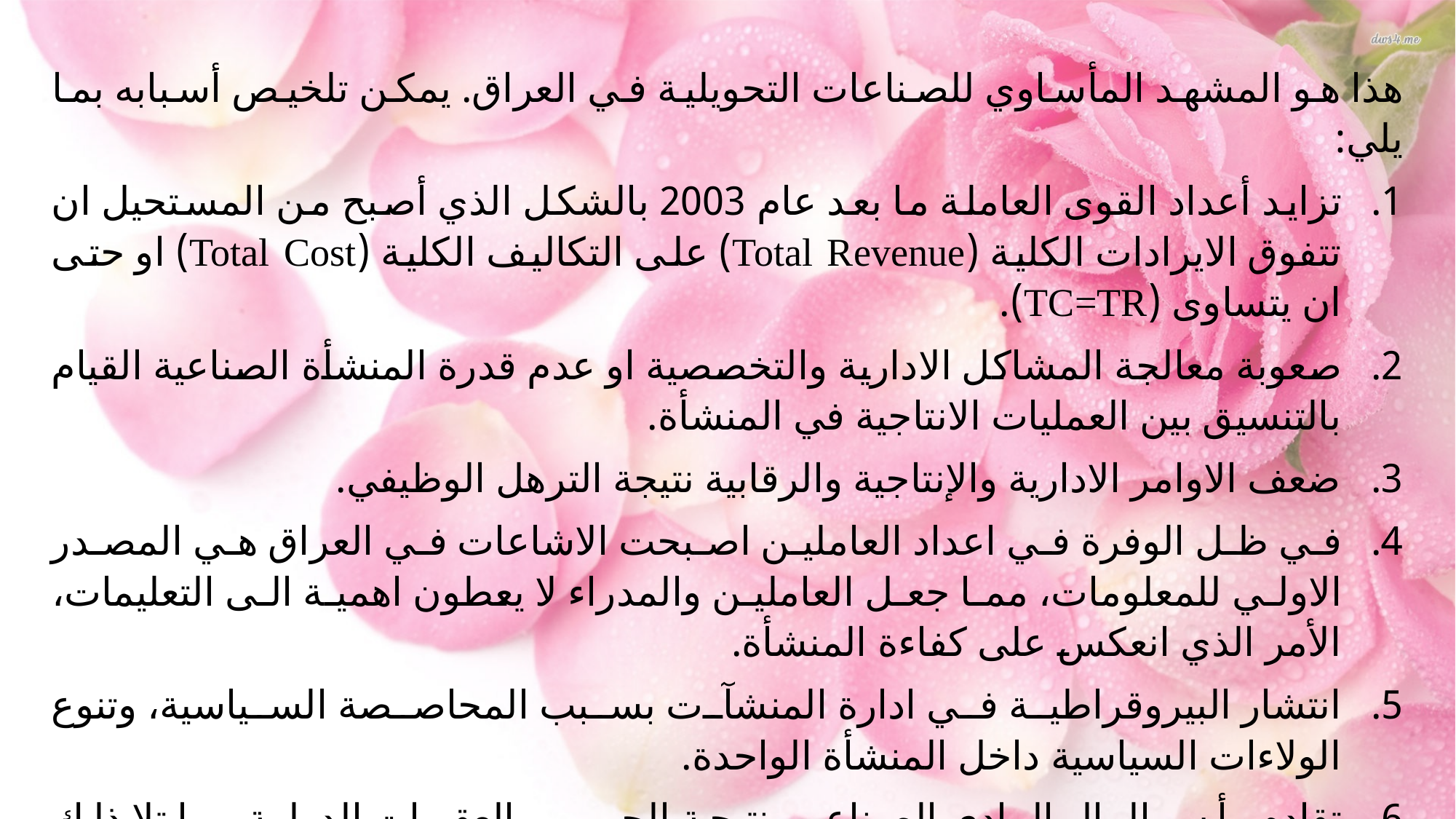

هذا هو المشهد المأساوي للصناعات التحويلية في العراق. يمكن تلخيص أسبابه بما يلي:
تزايد أعداد القوى العاملة ما بعد عام 2003 بالشكل الذي أصبح من المستحيل ان تتفوق الايرادات الكلية (Total Revenue) على التكاليف الكلية (Total Cost) او حتى ان يتساوى (TC=TR).
صعوبة معالجة المشاكل الادارية والتخصصية او عدم قدرة المنشأة الصناعية القيام بالتنسيق بين العمليات الانتاجية في المنشأة.
ضعف الاوامر الادارية والإنتاجية والرقابية نتيجة الترهل الوظيفي.
في ظل الوفرة في اعداد العاملين اصبحت الاشاعات في العراق هي المصدر الاولي للمعلومات، مما جعل العاملين والمدراء لا يعطون اهمية الى التعليمات، الأمر الذي انعكس على كفاءة المنشأة.
انتشار البيروقراطية في ادارة المنشآت بسبب المحاصصة السياسية، وتنوع الولاءات السياسية داخل المنشأة الواحدة.
تقادم رأس المال المادي الصناعي، نتيجة الحروب والعقوبات الدولية وما تلا ذلك من التدمير والسرقات المنظمة للمنشاءات وخصوصا العسكرية منها.